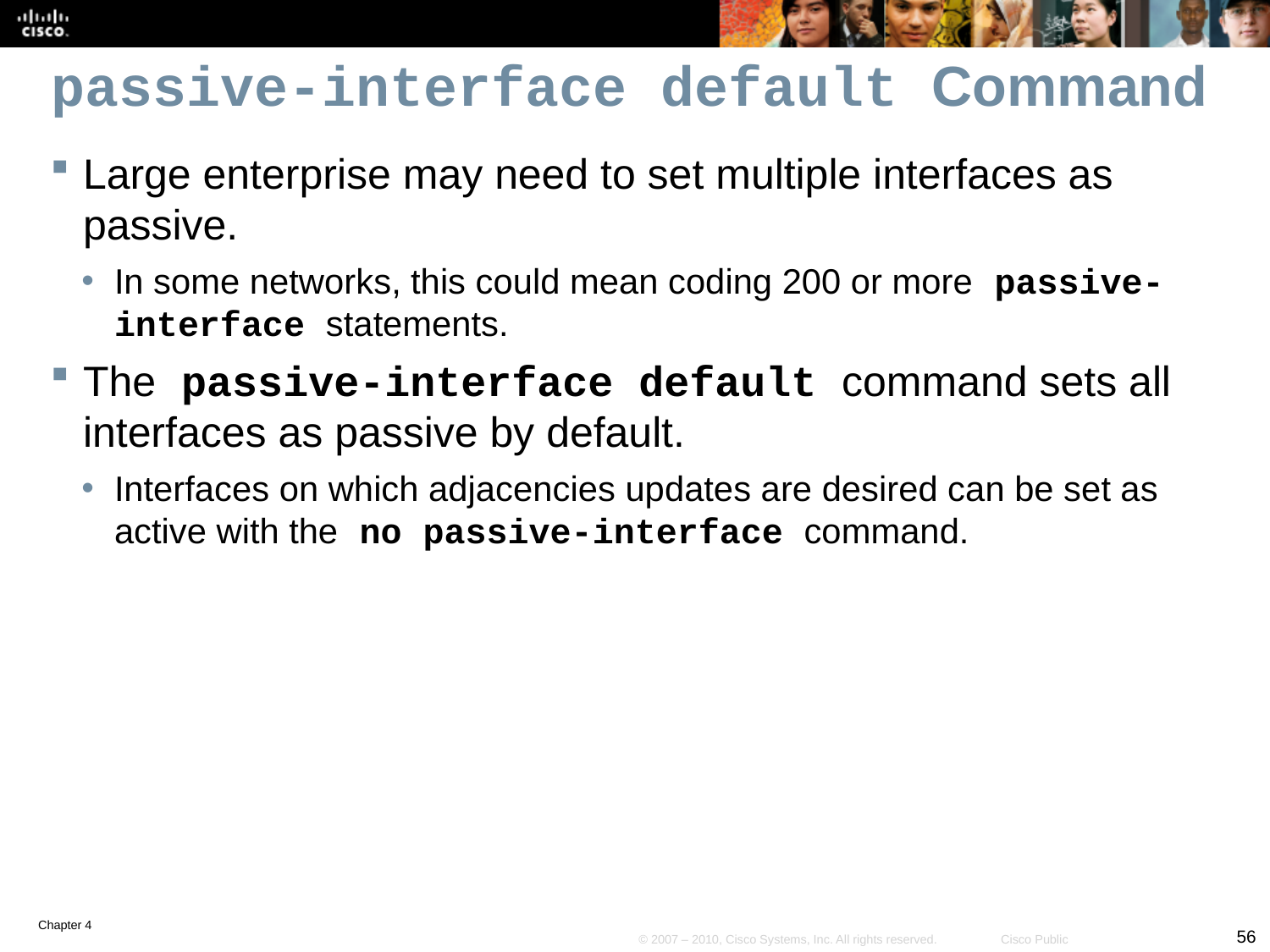

# passive-interface default Command
Large enterprise may need to set multiple interfaces as passive.
In some networks, this could mean coding 200 or more passive-interface statements.
The passive-interface default command sets all interfaces as passive by default.
Interfaces on which adjacencies updates are desired can be set as active with the no passive-interface command.